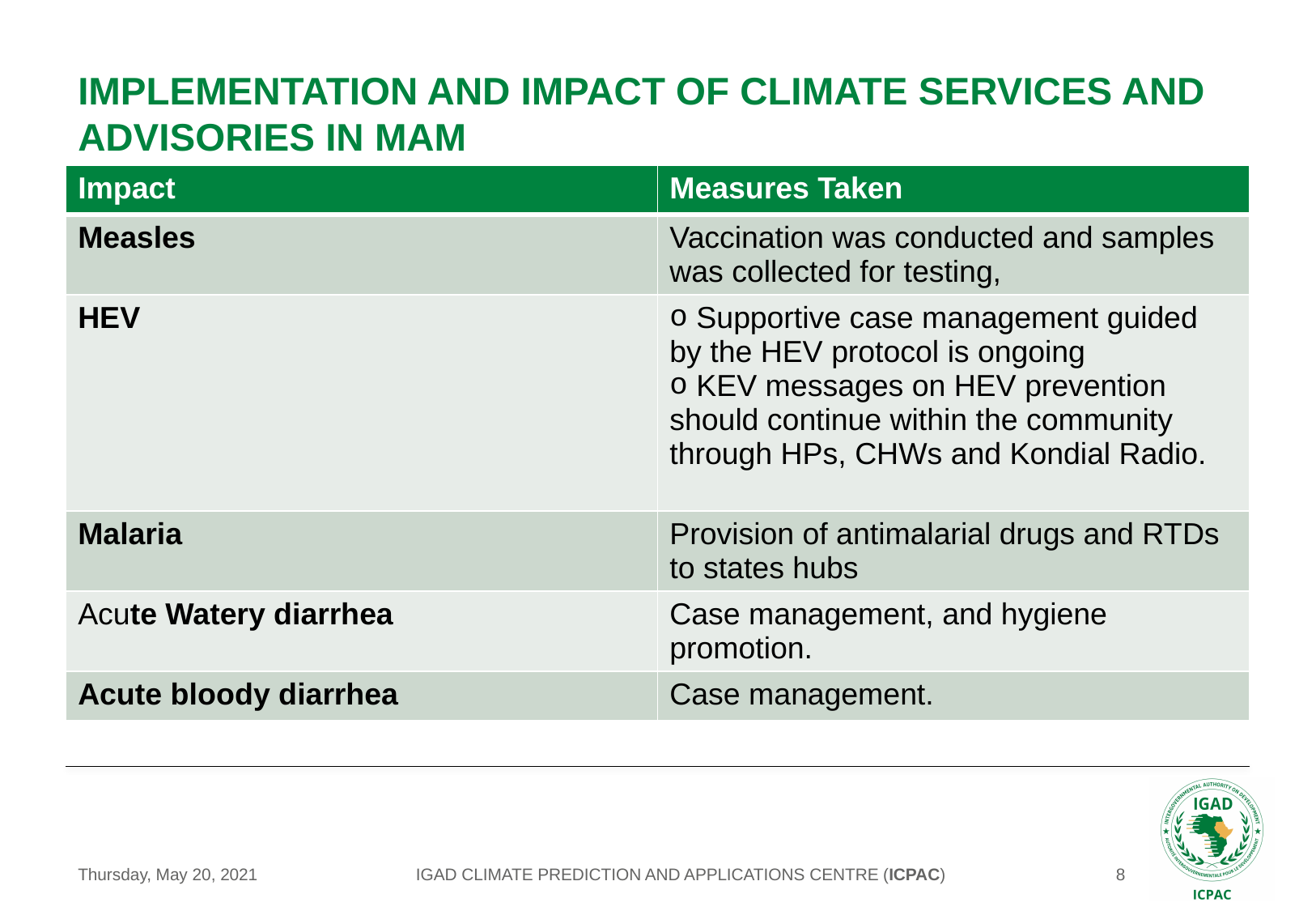

# implementation and IMPACT of Climate services and ADVISORIES in mam
| Impact | Measures Taken |
| --- | --- |
| Measles | Vaccination was conducted and samples was collected for testing, |
| HEV | Supportive case management guided by the HEV protocol is ongoing KEV messages on HEV prevention should continue within the community through HPs, CHWs and Kondial Radio. |
| Malaria | Provision of antimalarial drugs and RTDs to states hubs |
| Acute Watery diarrhea | Case management, and hygiene promotion. |
| Acute bloody diarrhea | Case management. |
IGAD CLIMATE PREDICTION AND APPLICATIONS CENTRE (ICPAC)
Thursday, May 20, 2021
8